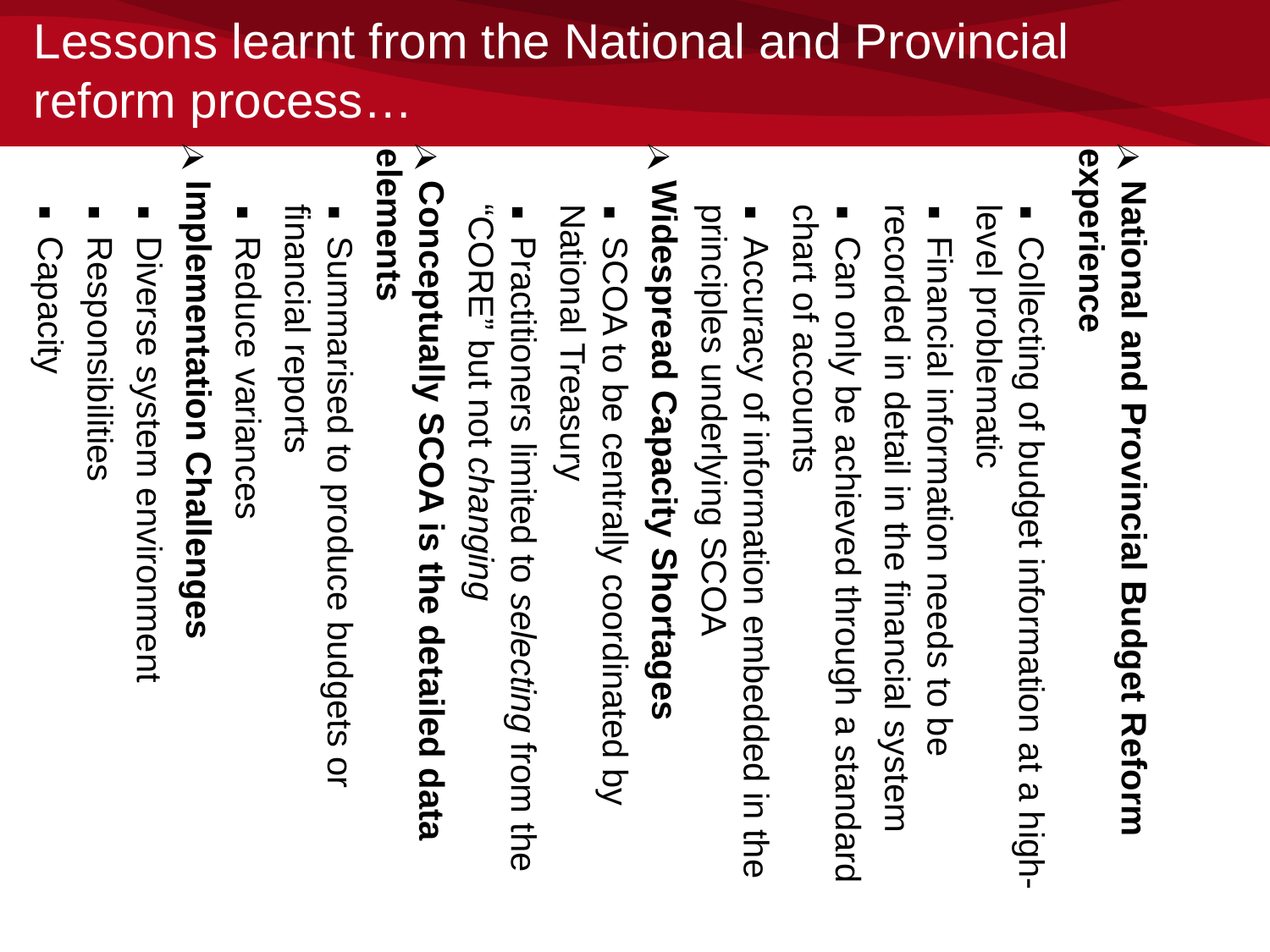

Lessons learnt from the National and Provincial reform process…
National and Provincial Budget Reform experience
Collecting of budget information at a high-level problematic
Financial information needs to be recorded in detail in the financial system
Can only be achieved through a standard chart of accounts
Accuracy of information embedded in the principles underlying SCOA
Widespread Capacity Shortages
SCOA to be centrally coordinated by National Treasury
Practitioners limited to selecting from the “CORE” but not changing
Conceptually SCOA is the detailed data elements
Summarised to produce budgets or financial reports
Reduce variances
Implementation Challenges
Diverse system environment
Responsibilities
Capacity